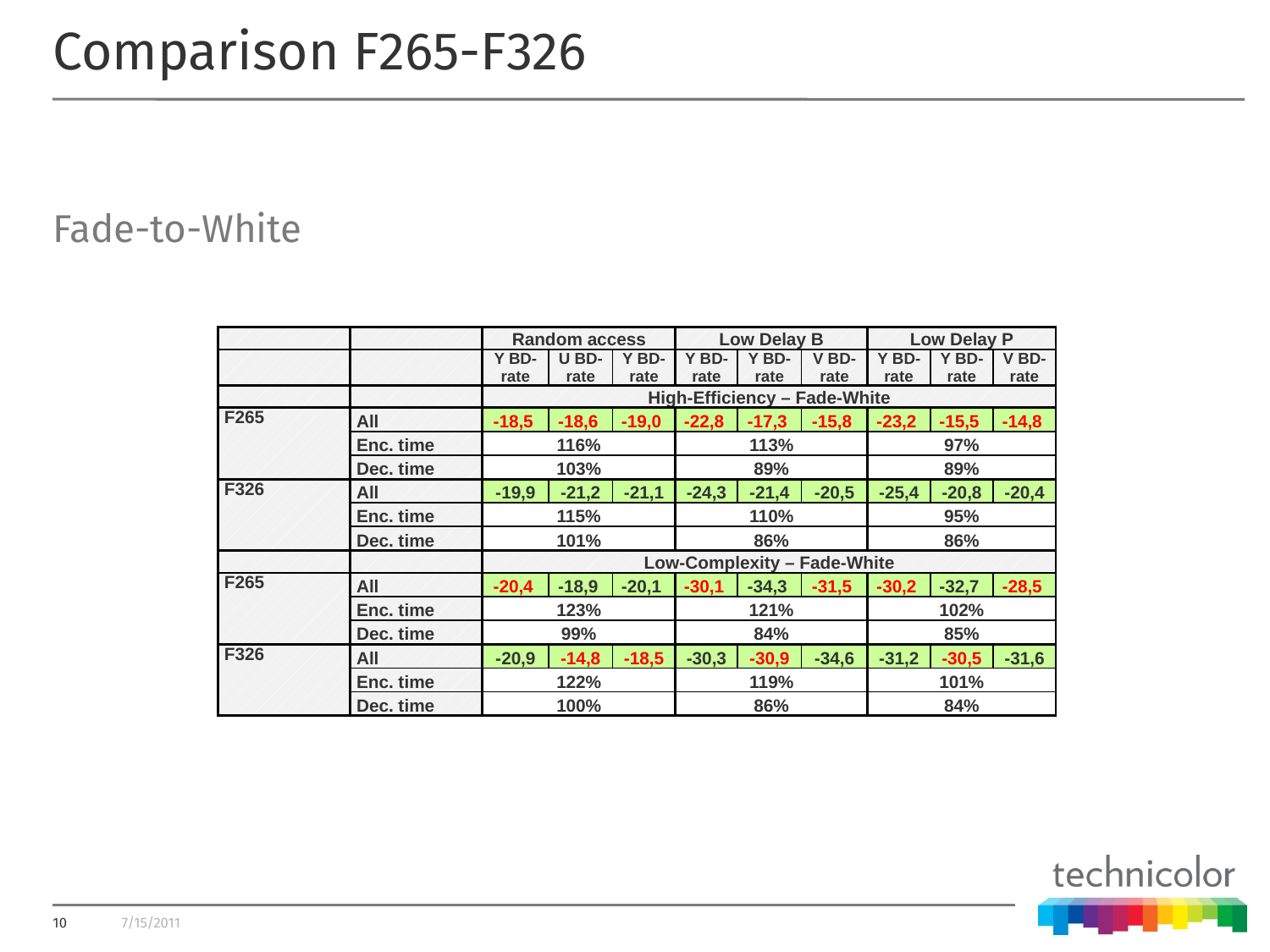

# Comparison F265-F326

Fade-to-White

|  |  | Random access |  |  | Low Delay B |  |  | Low Delay P |  |  |
| --- | --- | --- | --- | --- | --- | --- | --- | --- | --- | --- |
|  |  | Y BD-rate | U BD-rate | Y BD-rate | Y BD-rate | Y BD-rate | V BD-rate | Y BD-rate | Y BD-rate | V BD-rate |
|  |  | High-Efficiency – Fade-White |  |  |  |  |  |  |  |  |
| F265 | All | -18,5 | -18,6 | -19,0 | -22,8 | -17,3 | -15,8 | -23,2 | -15,5 | -14,8 |
|  | Enc. time | 116% |  |  | 113% |  |  | 97% |  |  |
|  | Dec. time | 103% |  |  | 89% |  |  | 89% |  |  |
| F326 | All | -19,9 | -21,2 | -21,1 | -24,3 | -21,4 | -20,5 | -25,4 | -20,8 | -20,4 |
|  | Enc. time | 115% |  |  | 110% |  |  | 95% |  |  |
|  | Dec. time | 101% |  |  | 86% |  |  | 86% |  |  |
|  |  | Low-Complexity – Fade-White |  |  |  |  |  |  |  |  |
| F265 | All | -20,4 | -18,9 | -20,1 | -30,1 | -34,3 | -31,5 | -30,2 | -32,7 | -28,5 |
|  | Enc. time | 123% |  |  | 121% |  |  | 102% |  |  |
|  | Dec. time | 99% |  |  | 84% |  |  | 85% |  |  |
| F326 | All | -20,9 | -14,8 | -18,5 | -30,3 | -30,9 | -34,6 | -31,2 | -30,5 | -31,6 |
|  | Enc. time | 122% |  |  | 119% |  |  | 101% |  |  |
|  | Dec. time | 100% |  |  | 86% |  |  | 84% |  |  |
7/15/2011
10